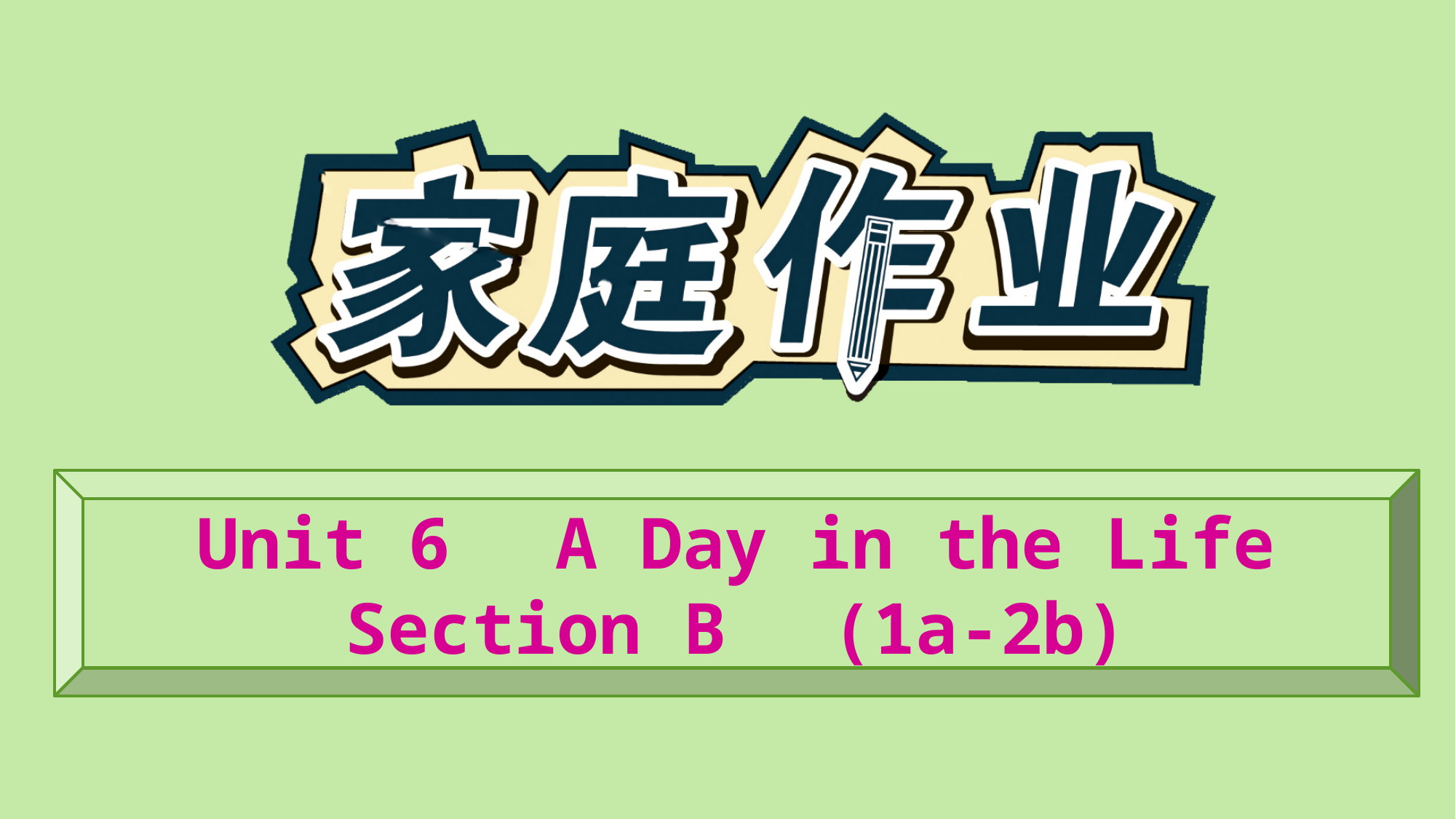

Unit 6　A Day in the Life
Section B　(1a-2b)